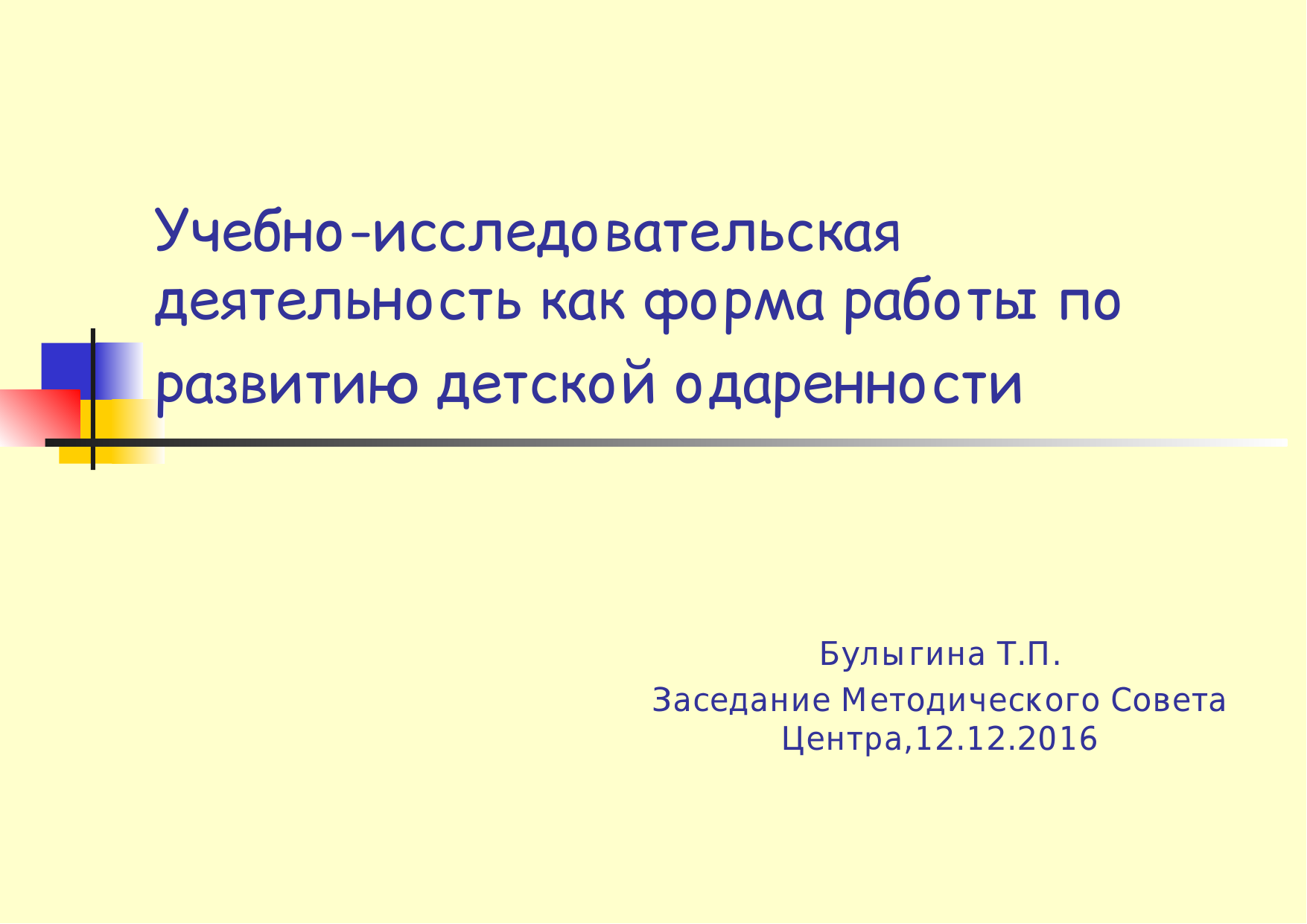

# Учебно-исследовательская деятельность как форма работы по развитию детской одаренности
Булыгина Т.П.
Заседание Методического Совета Центра,12.12.2016